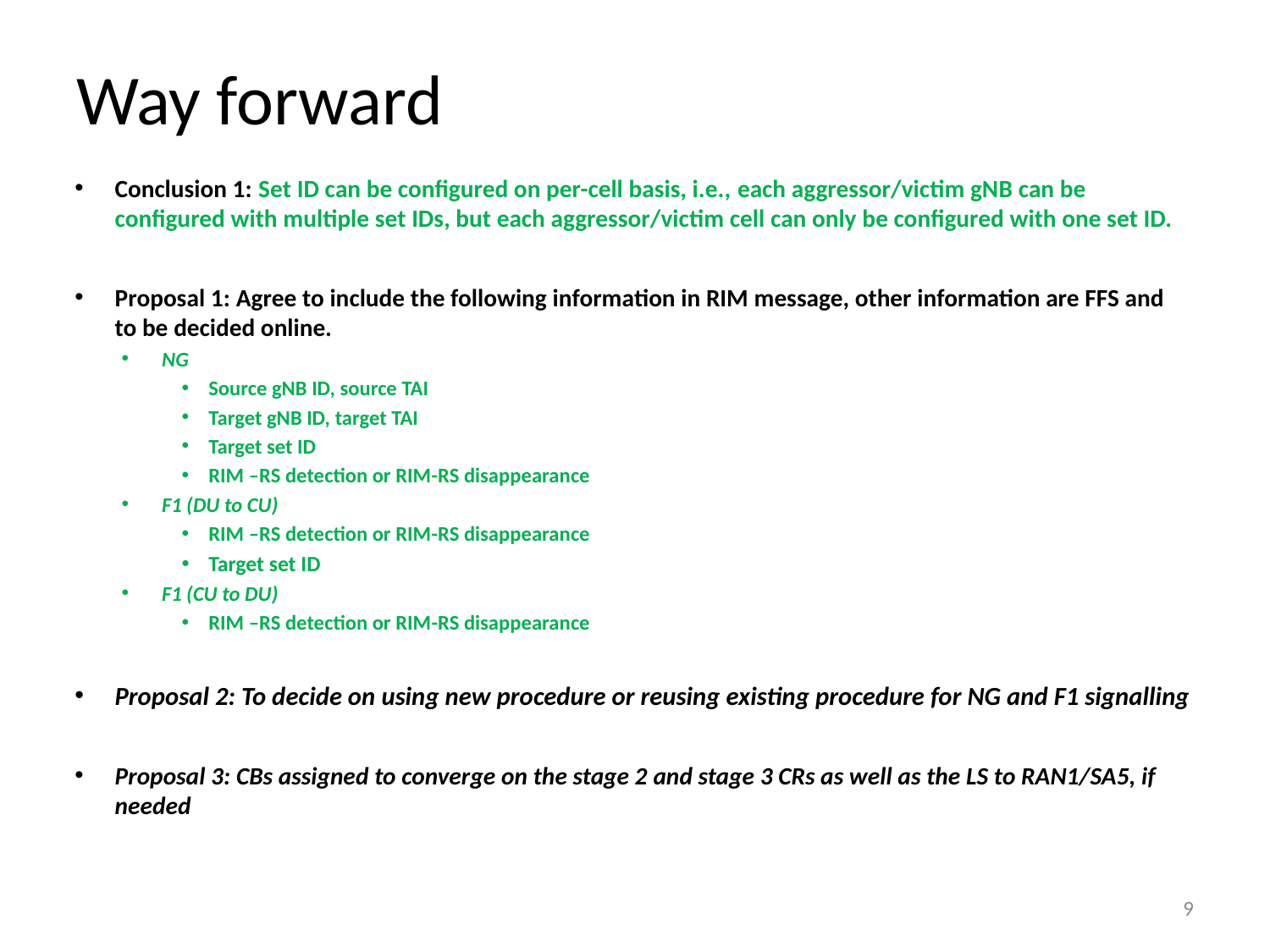

# Way forward
Conclusion 1: Set ID can be configured on per-cell basis, i.e., each aggressor/victim gNB can be configured with multiple set IDs, but each aggressor/victim cell can only be configured with one set ID.

Proposal 1: Agree to include the following information in RIM message, other information are FFS and to be decided online.
NG
Source gNB ID, source TAI
Target gNB ID, target TAI
Target set ID
RIM –RS detection or RIM-RS disappearance
F1 (DU to CU)
RIM –RS detection or RIM-RS disappearance
Target set ID
F1 (CU to DU)
RIM –RS detection or RIM-RS disappearance

Proposal 2: To decide on using new procedure or reusing existing procedure for NG and F1 signalling

Proposal 3: CBs assigned to converge on the stage 2 and stage 3 CRs as well as the LS to RAN1/SA5, if needed
9